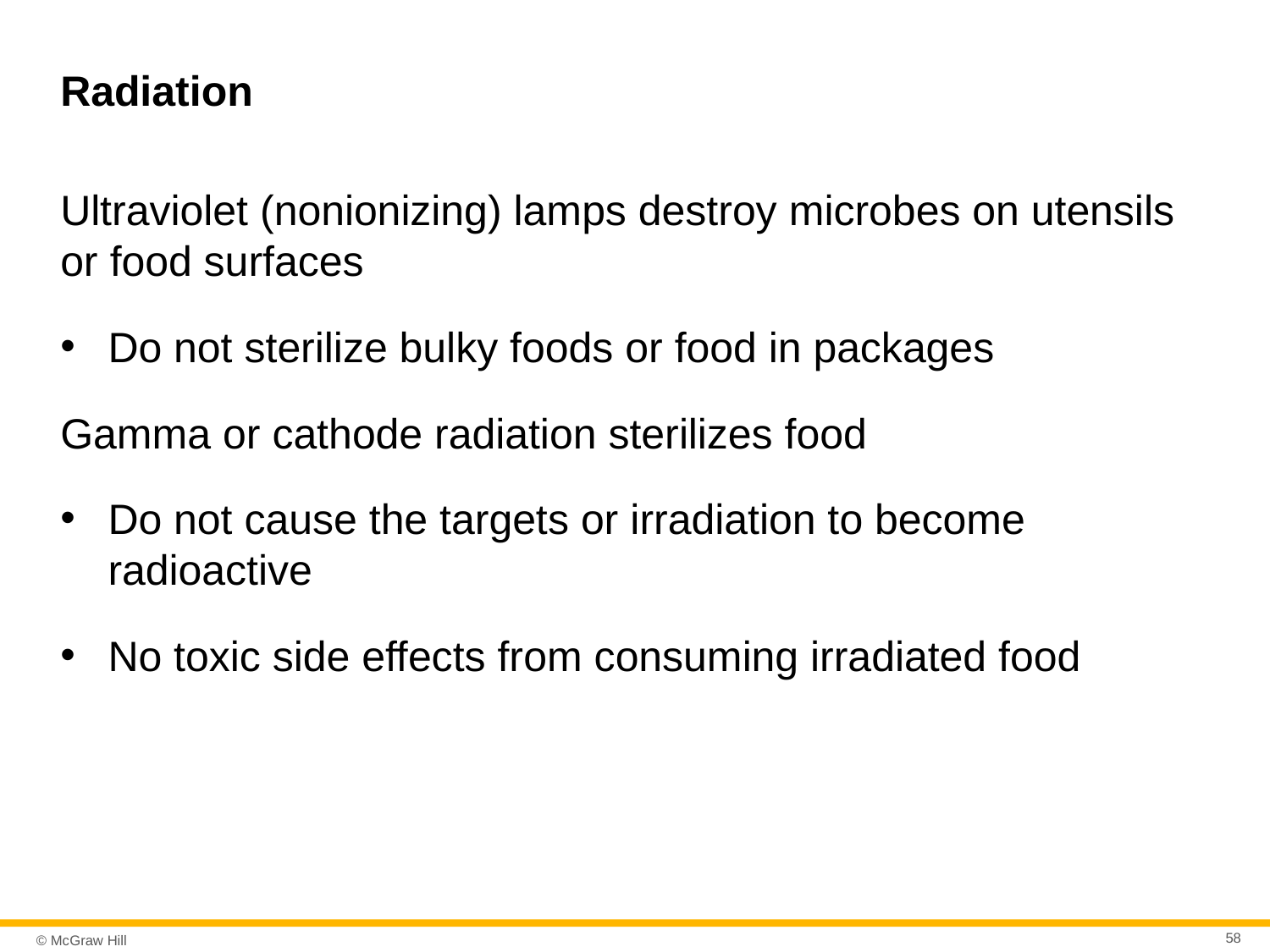

# Radiation
Ultraviolet (nonionizing) lamps destroy microbes on utensils or food surfaces
Do not sterilize bulky foods or food in packages
Gamma or cathode radiation sterilizes food
Do not cause the targets or irradiation to become radioactive
No toxic side effects from consuming irradiated food